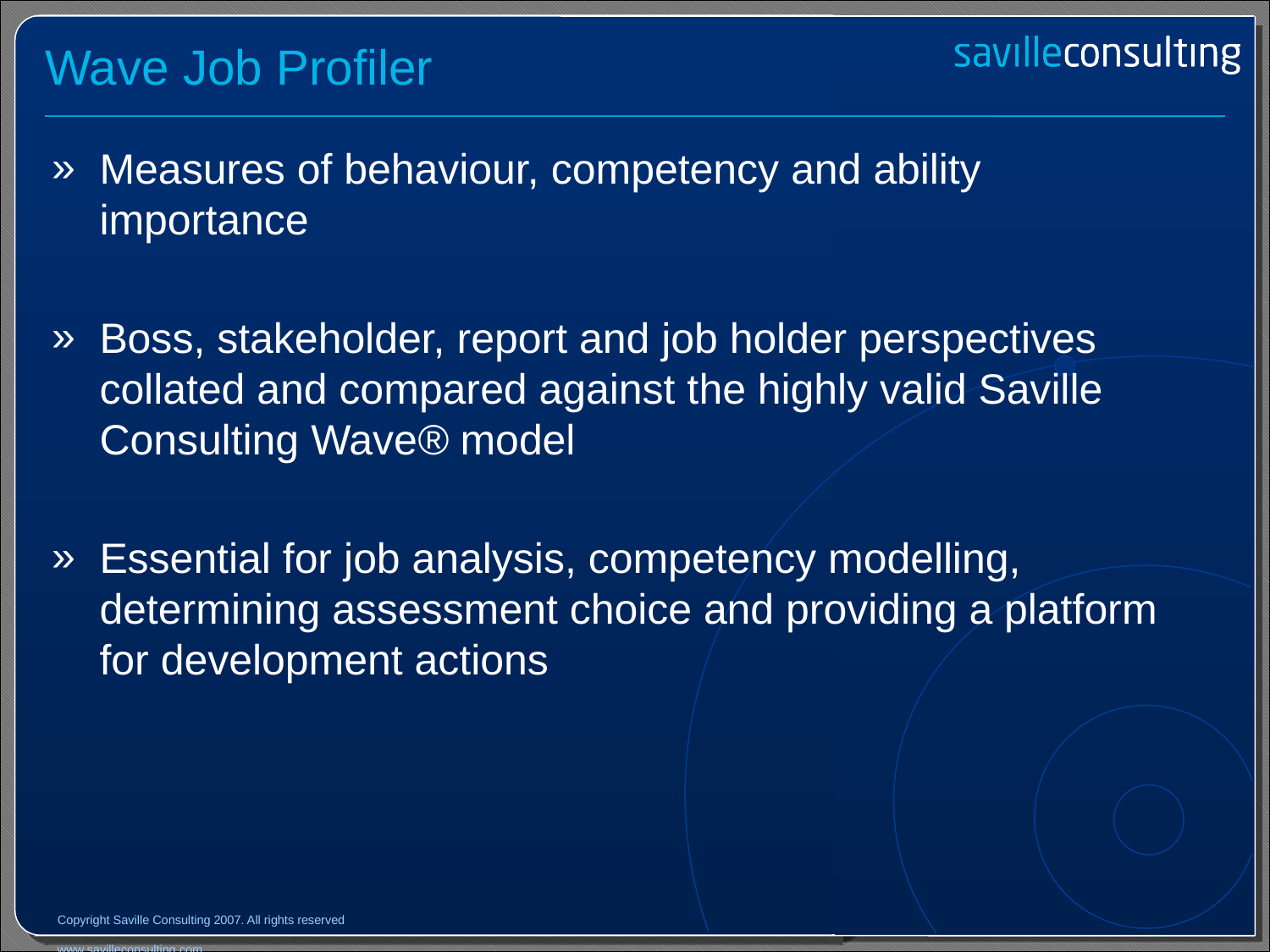

# Wave Job Profiler

Measures of behaviour, competency and ability importance

Boss, stakeholder, report and job holder perspectives collated and compared against the highly valid Saville Consulting Wave® model

Essential for job analysis, competency modelling, determining assessment choice and providing a platform for development actions